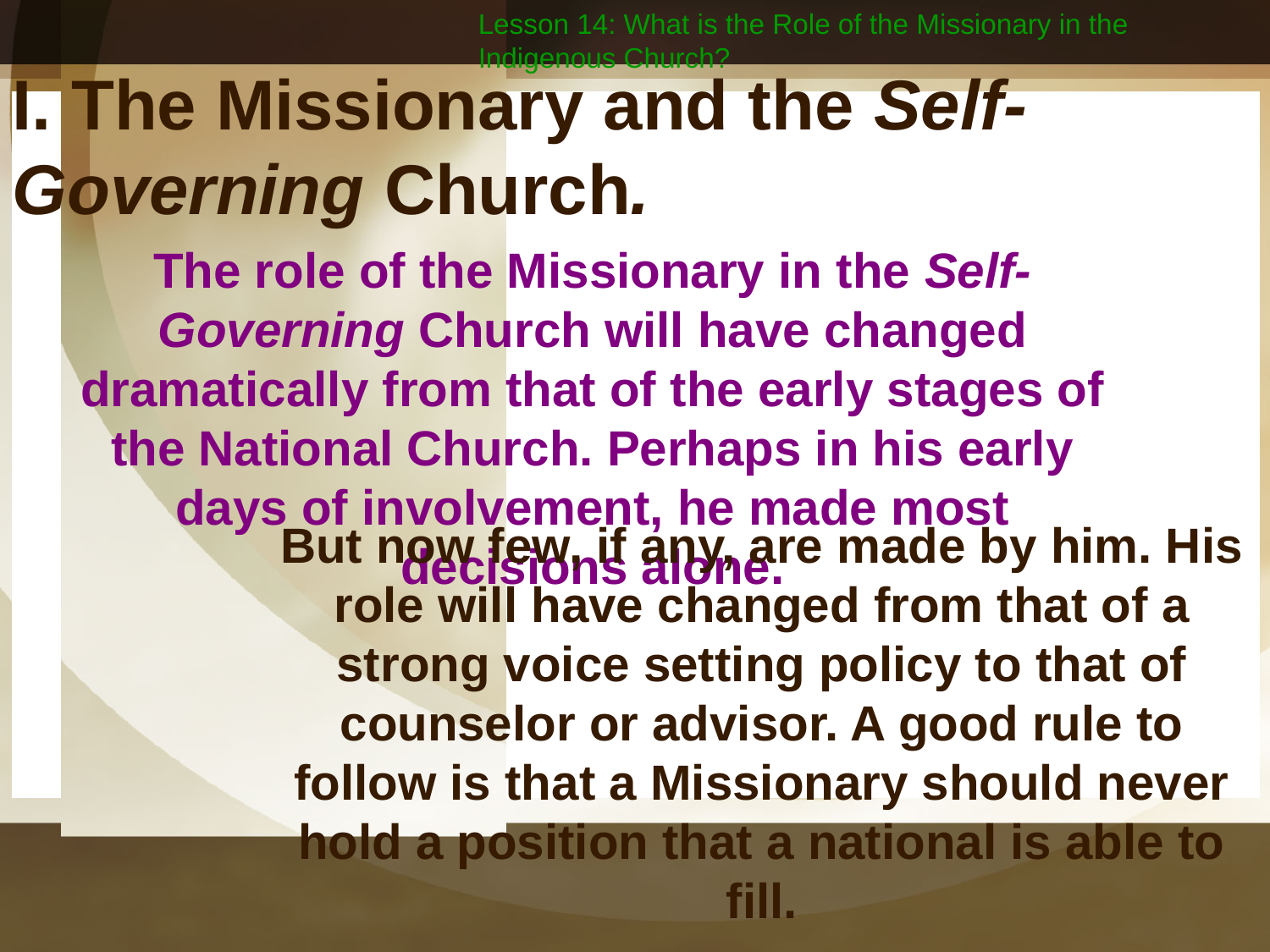

Lesson 14: What is the Role of the Missionary in the Indigenous Church?
I. The Missionary and the Self-Governing Church.
The role of the Missionary in the Self-Governing Church will have changed dramatically from that of the early stages of the National Church. Perhaps in his early days of involvement, he made most decisions alone.
But now few, if any, are made by him. His role will have changed from that of a strong voice setting policy to that of counselor or advisor. A good rule to follow is that a Missionary should never hold a position that a national is able to fill.